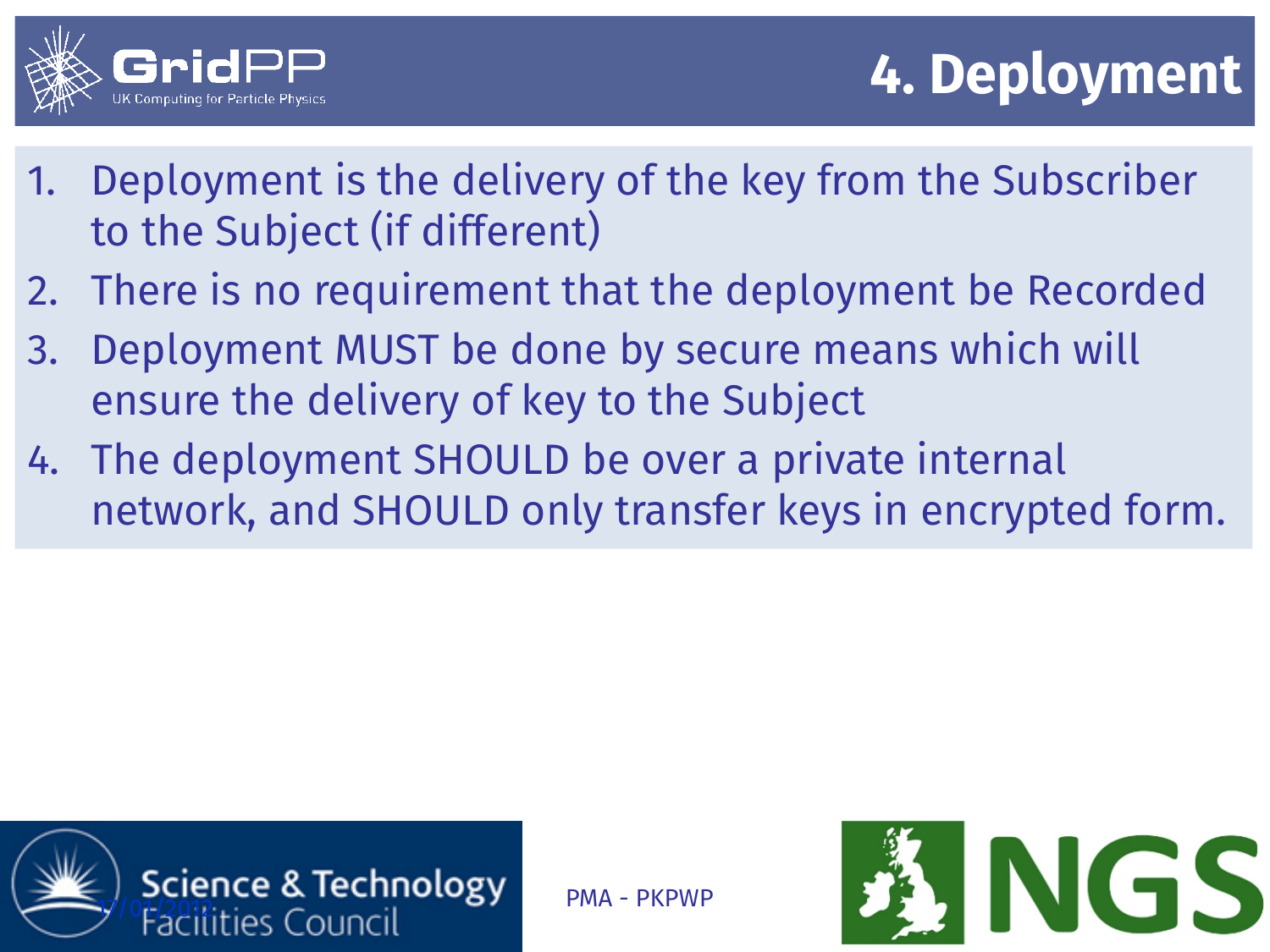

# 4. Deployment
Deployment is the delivery of the key from the Subscriber to the Subject (if different)
There is no requirement that the deployment be Recorded
Deployment MUST be done by secure means which will ensure the delivery of key to the Subject
The deployment SHOULD be over a private internal network, and SHOULD only transfer keys in encrypted form.
PMA - PKPWP
17/01/2012
13